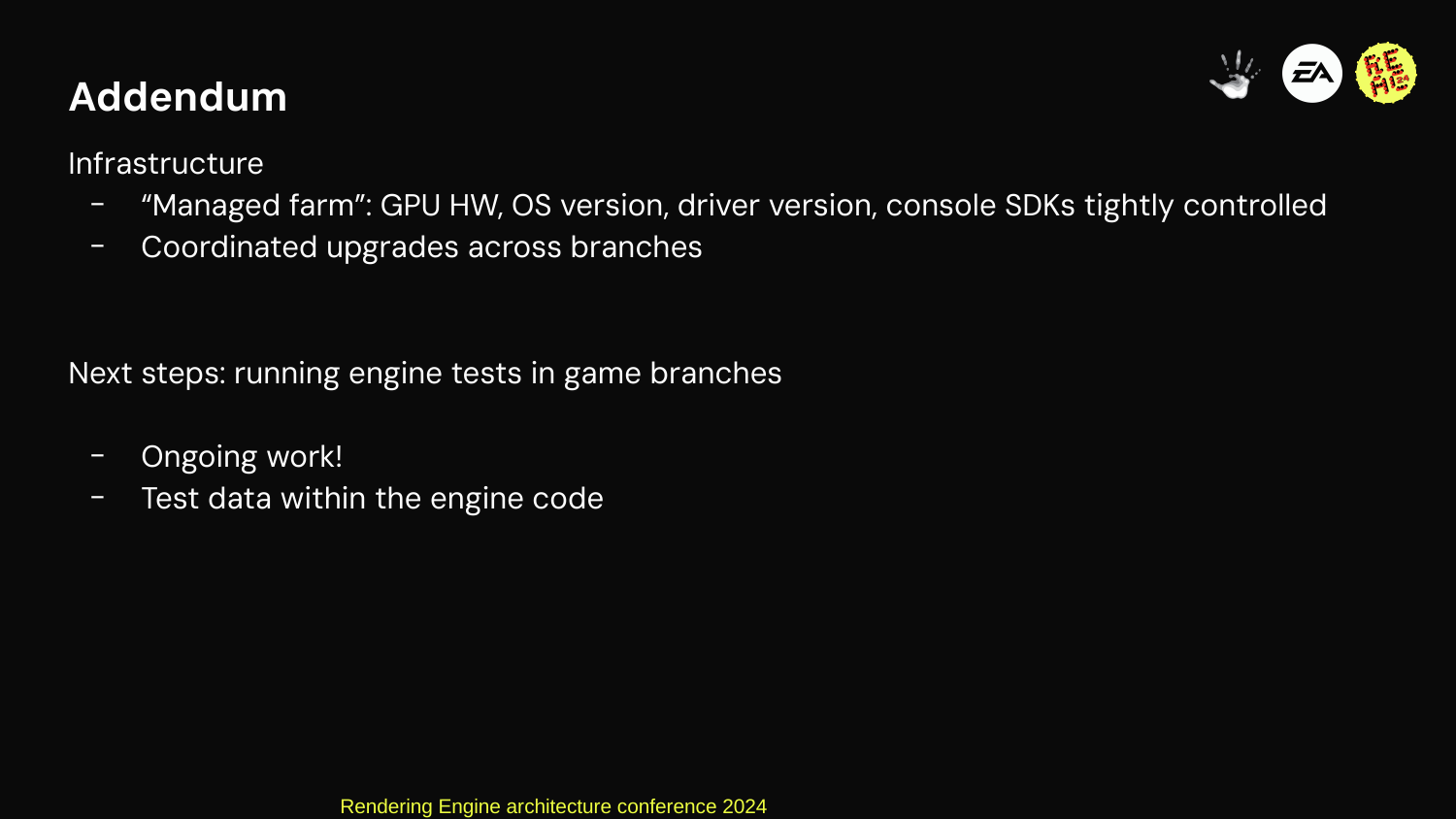

# Addendum
Infrastructure
“Managed farm”: GPU HW, OS version, driver version, console SDKs tightly controlled
Coordinated upgrades across branches

Next steps: running engine tests in game branches

Ongoing work!
Test data within the engine code